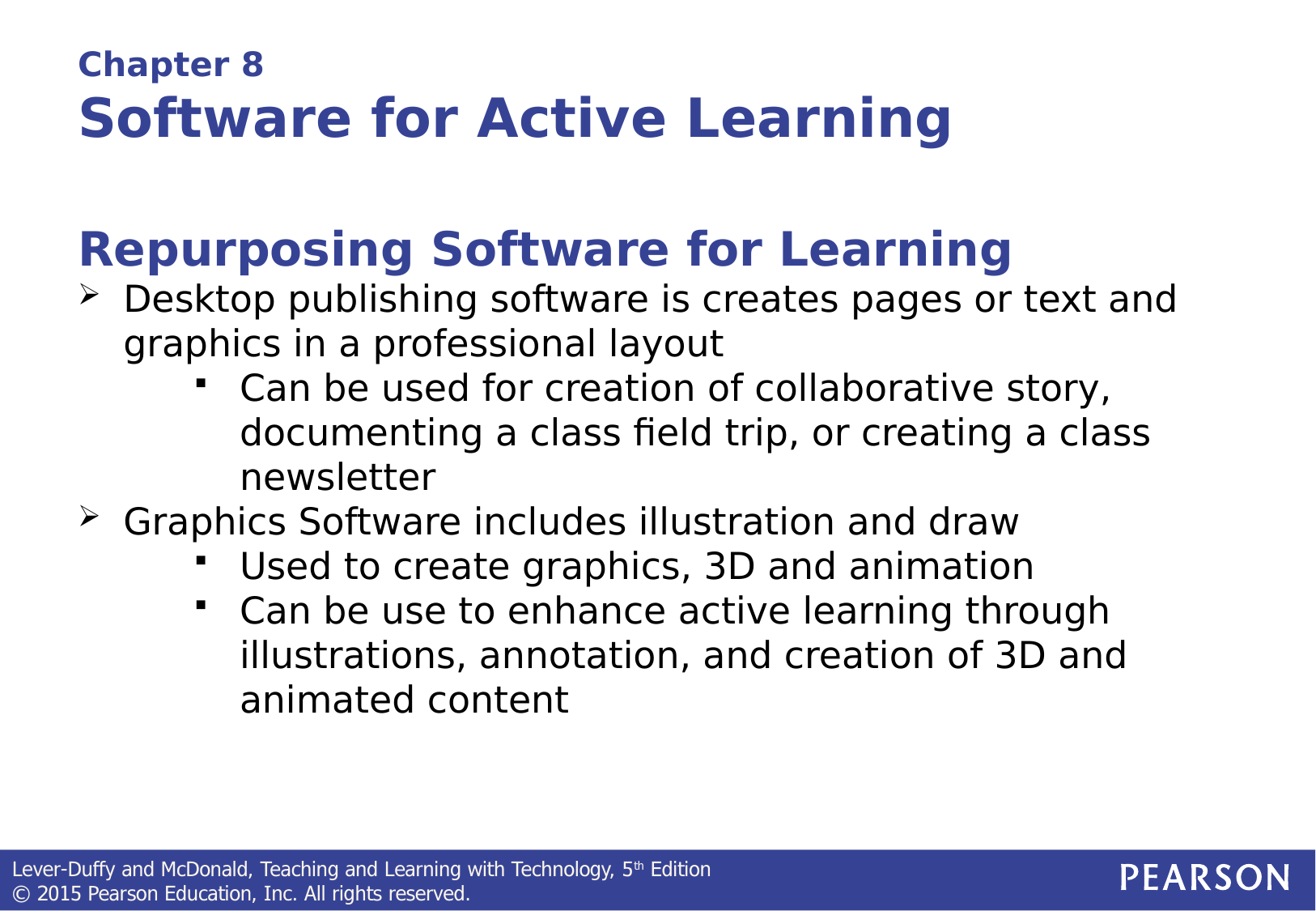

# Chapter 8 Software for Active Learning
Repurposing Software for Learning
Desktop publishing software is creates pages or text and graphics in a professional layout
Can be used for creation of collaborative story, documenting a class field trip, or creating a class newsletter
Graphics Software includes illustration and draw
Used to create graphics, 3D and animation
Can be use to enhance active learning through illustrations, annotation, and creation of 3D and animated content